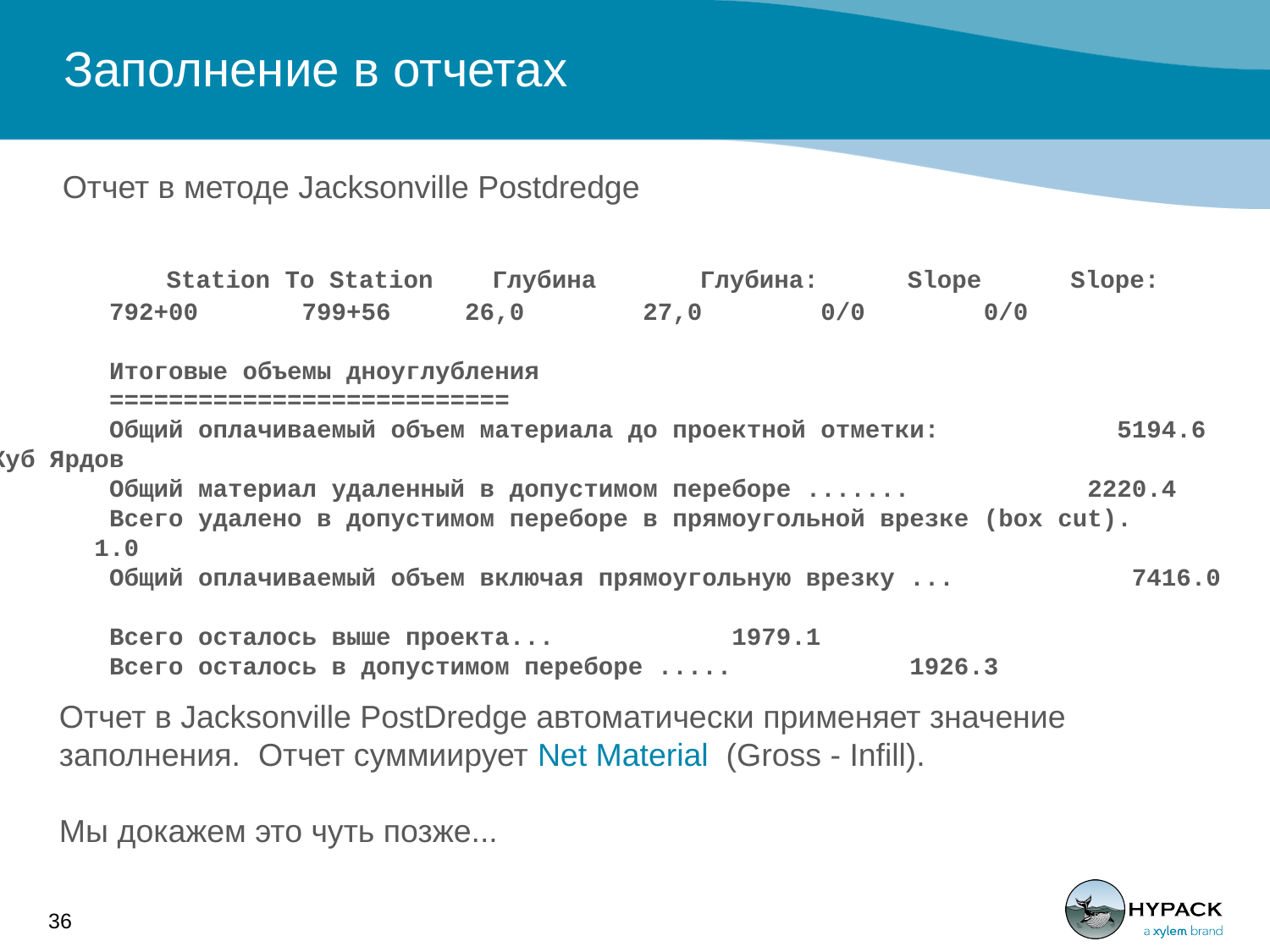

# Заполнение в отчетах
Отчет в методе Jacksonville Postdredge
 	     Station To Station    Глубина       Глубина:      Slope      Slope:
        792+00       799+56     26,0        27,0        0/0        0/0

        Итоговые объемы дноуглубления
        ===========================
        Общий оплачиваемый объем материала до проектной отметки:            5194.6 Куб Ярдов
        Общий материал удаленный в допустимом переборе .......            2220.4
        Всего удалено в допустимом переборе в прямоугольной врезке (box cut).               1.0
        Общий оплачиваемый объем включая прямоугольную врезку ...            7416.0

        Всего осталось выше проекта...            1979.1
        Всего осталось в допустимом переборе .....            1926.3
Отчет в Jacksonville PostDredge автоматически применяет значение заполнения.  Отчет суммиирует Net Material  (Gross - Infill).

Мы докажем это чуть позже...
36